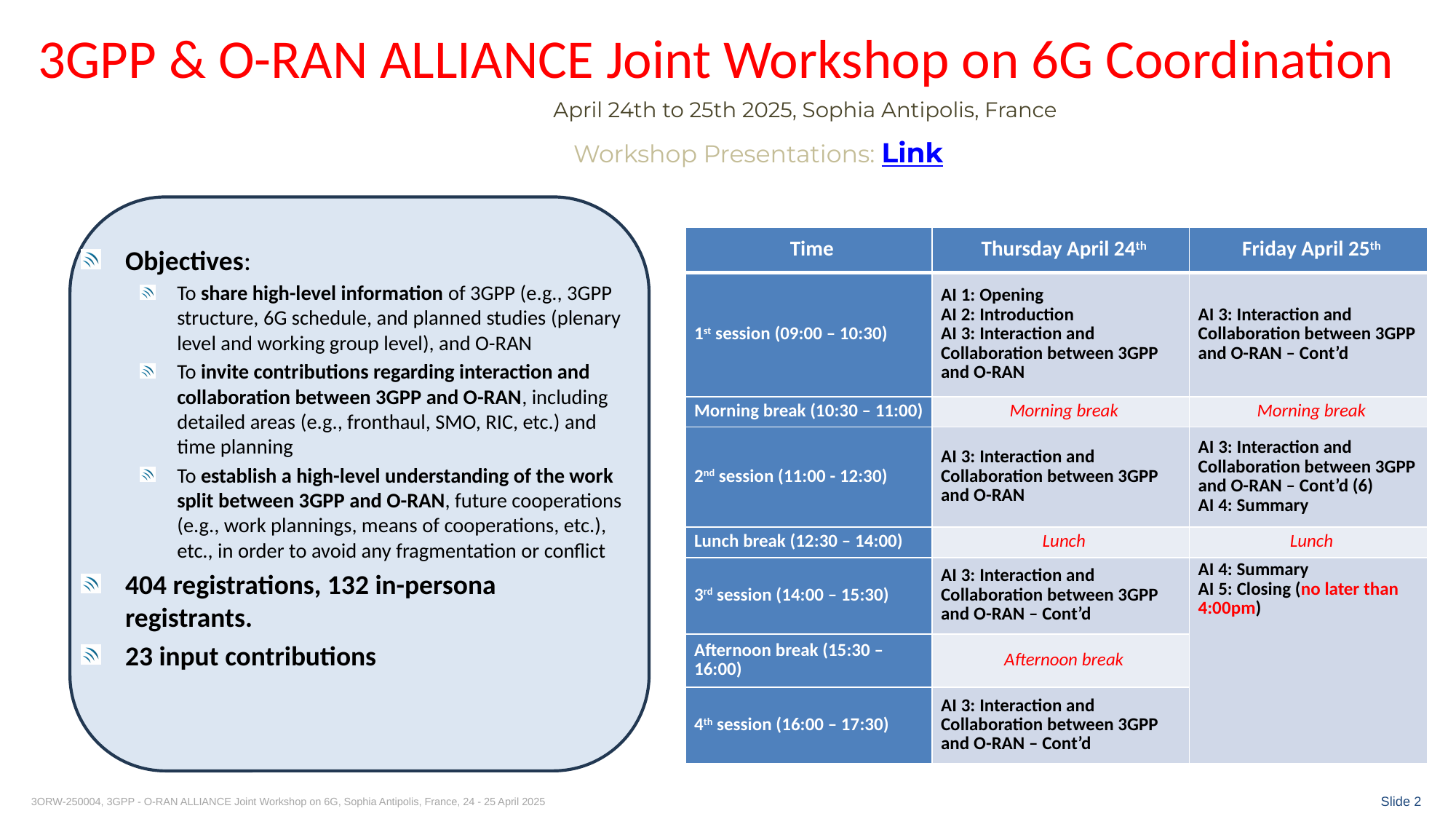

# 3GPP & O-RAN ALLIANCE Joint Workshop on 6G Coordination
April 24th to 25th 2025, Sophia Antipolis, France
Workshop Presentations: Link

| Time | Thursday April 24th | Friday April 25th |
| --- | --- | --- |
| 1st session (09:00 – 10:30) | AI 1: Opening AI 2: Introduction AI 3: Interaction and Collaboration between 3GPP and O-RAN | AI 3: Interaction and Collaboration between 3GPP and O-RAN – Cont’d |
| Morning break (10:30 – 11:00) | Morning break | Morning break |
| 2nd session (11:00 - 12:30) | AI 3: Interaction and Collaboration between 3GPP and O-RAN | AI 3: Interaction and Collaboration between 3GPP and O-RAN – Cont’d (6) AI 4: Summary |
| Lunch break (12:30 – 14:00) | Lunch | Lunch |
| 3rd session (14:00 – 15:30) | AI 3: Interaction and Collaboration between 3GPP and O-RAN – Cont’d | AI 4: Summary AI 5: Closing (no later than 4:00pm) |
| Afternoon break (15:30 – 16:00) | Afternoon break |  |
| 4th session (16:00 – 17:30) | AI 3: Interaction and Collaboration between 3GPP and O-RAN – Cont’d |  |
Objectives:
To share high-level information of 3GPP (e.g., 3GPP structure, 6G schedule, and planned studies (plenary level and working group level), and O-RAN
To invite contributions regarding interaction and collaboration between 3GPP and O-RAN, including detailed areas (e.g., fronthaul, SMO, RIC, etc.) and time planning
To establish a high-level understanding of the work split between 3GPP and O-RAN, future cooperations (e.g., work plannings, means of cooperations, etc.), etc., in order to avoid any fragmentation or conflict
404 registrations, 132 in-persona registrants.
23 input contributions